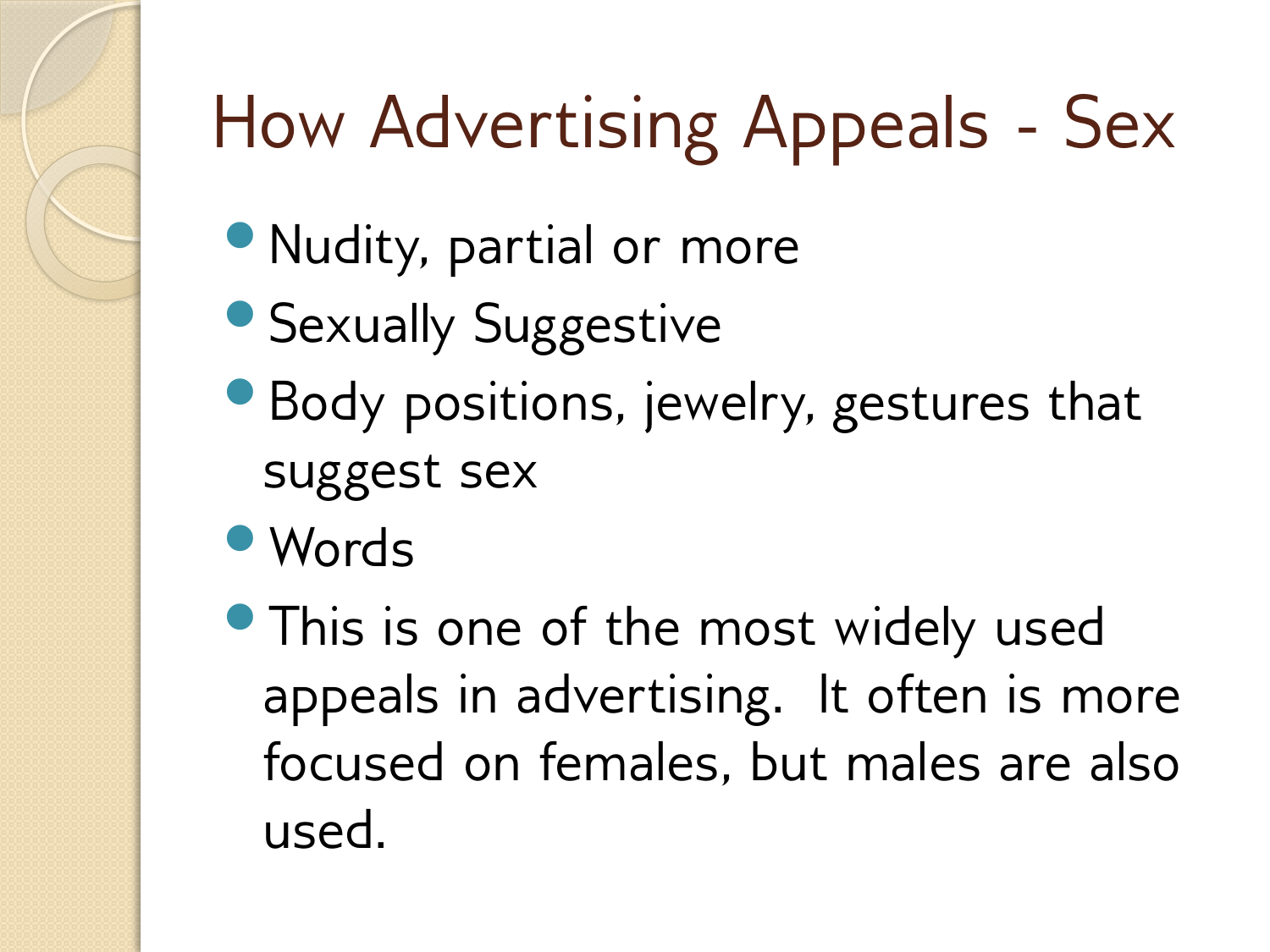

# How Advertising Appeals - Sex
Nudity, partial or more
Sexually Suggestive
Body positions, jewelry, gestures that suggest sex
Words
This is one of the most widely used appeals in advertising.  It often is more focused on females, but males are also used.